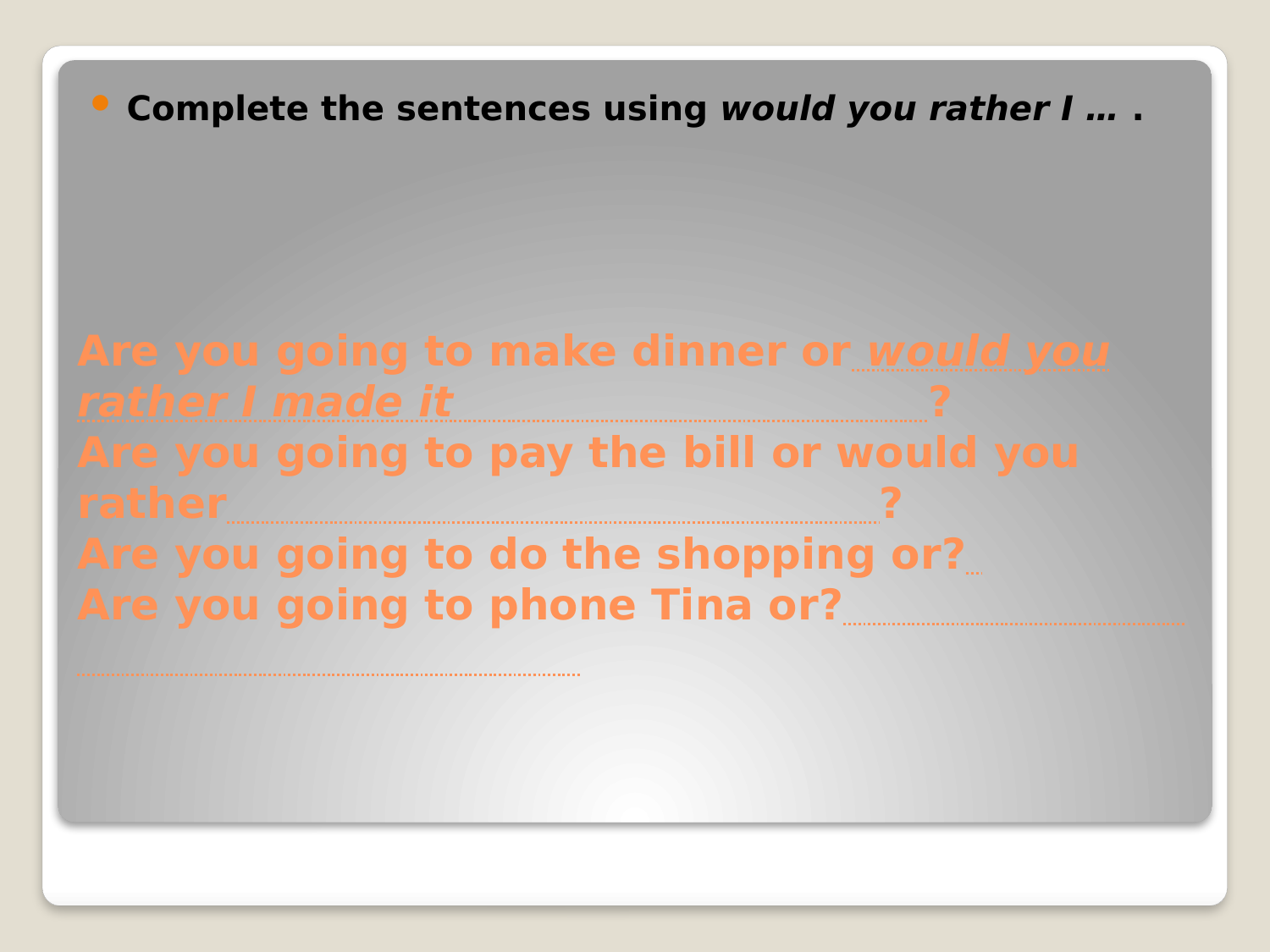

Complete the sentences using would you rather I … .
# Are you going to make dinner or would you rather I made it                                ? Are you going to pay the bill or would you rather                                            ? Are you going to do the shopping or? Are you going to phone Tina or?